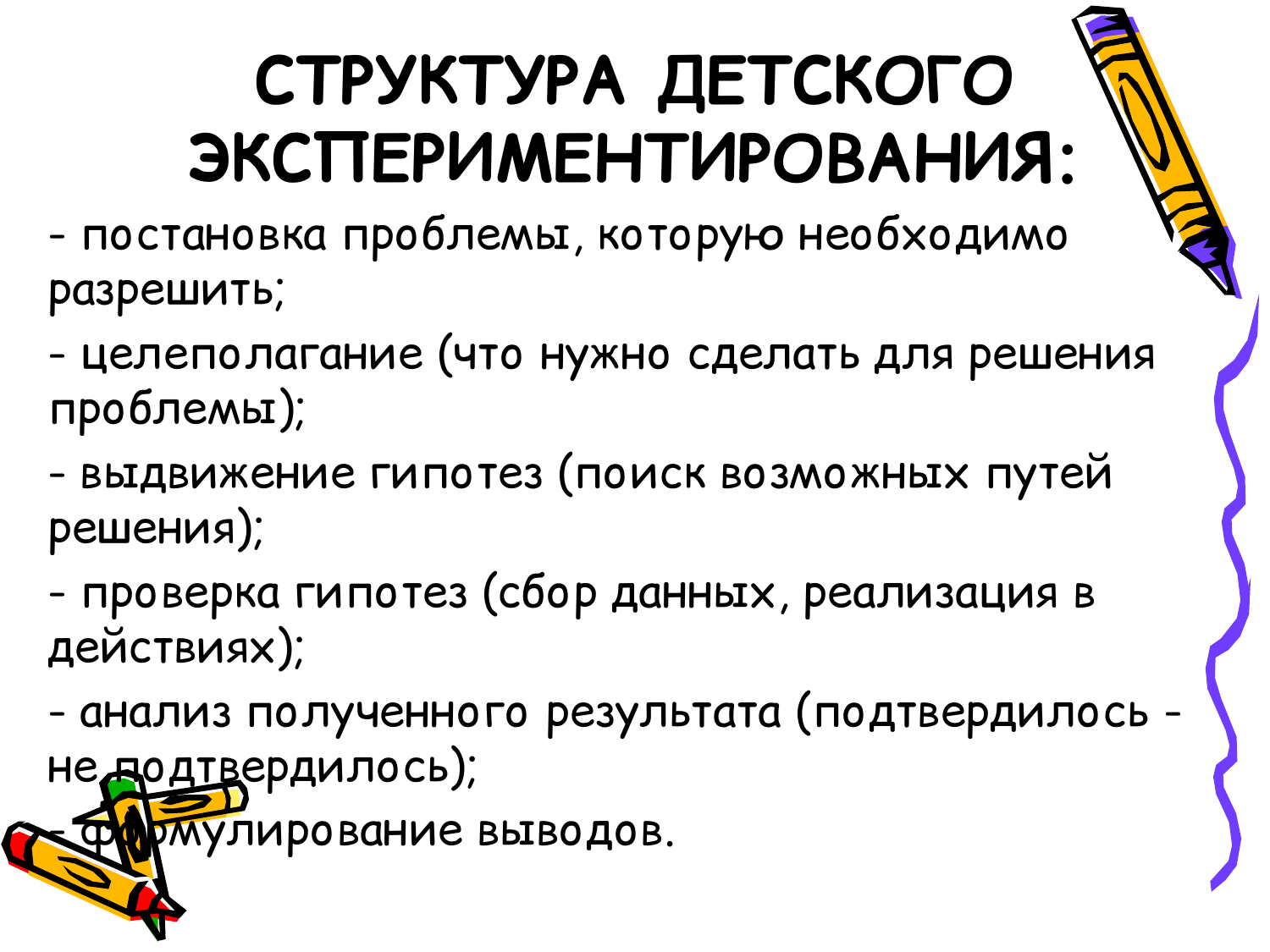

# Структура детского экспериментирования:
- постановка проблемы, которую необходимо разрешить;
- целеполагание (что нужно сделать для решения проблемы);
- выдвижение гипотез (поиск возможных путей решения);
- проверка гипотез (сбор данных, реализация в действиях);
- анализ полученного результата (подтвердилось - не подтвердилось);
- формулирование выводов.